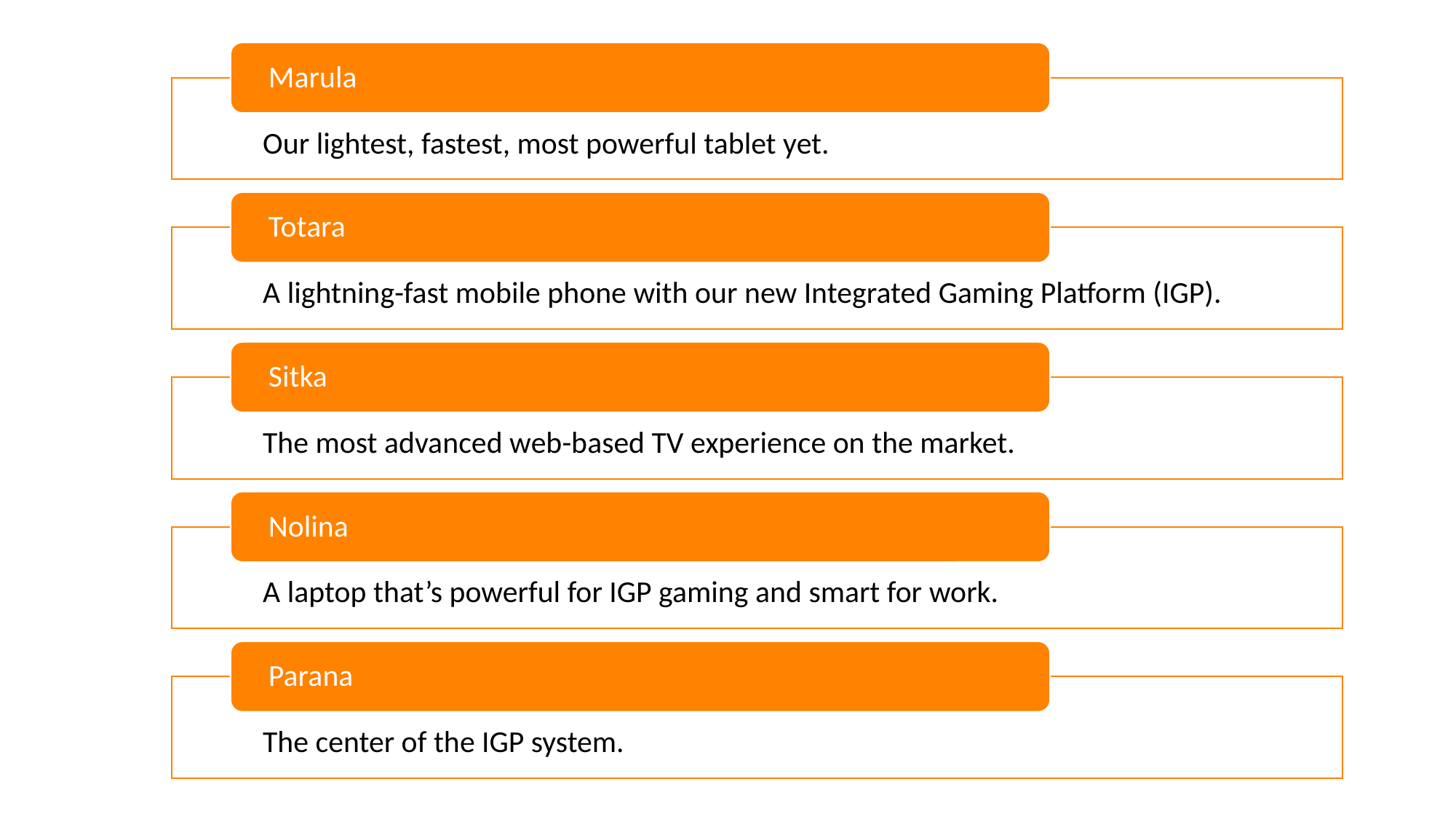

Our lightest, fastest, most powerful tablet yet.
Marula
A lightning-fast mobile phone with our new Integrated Gaming Platform (IGP).
Totara
The most advanced web-based TV experience on the market.
Sitka
A laptop that’s powerful for IGP gaming and smart for work.
Nolina
The center of the IGP system.
Parana